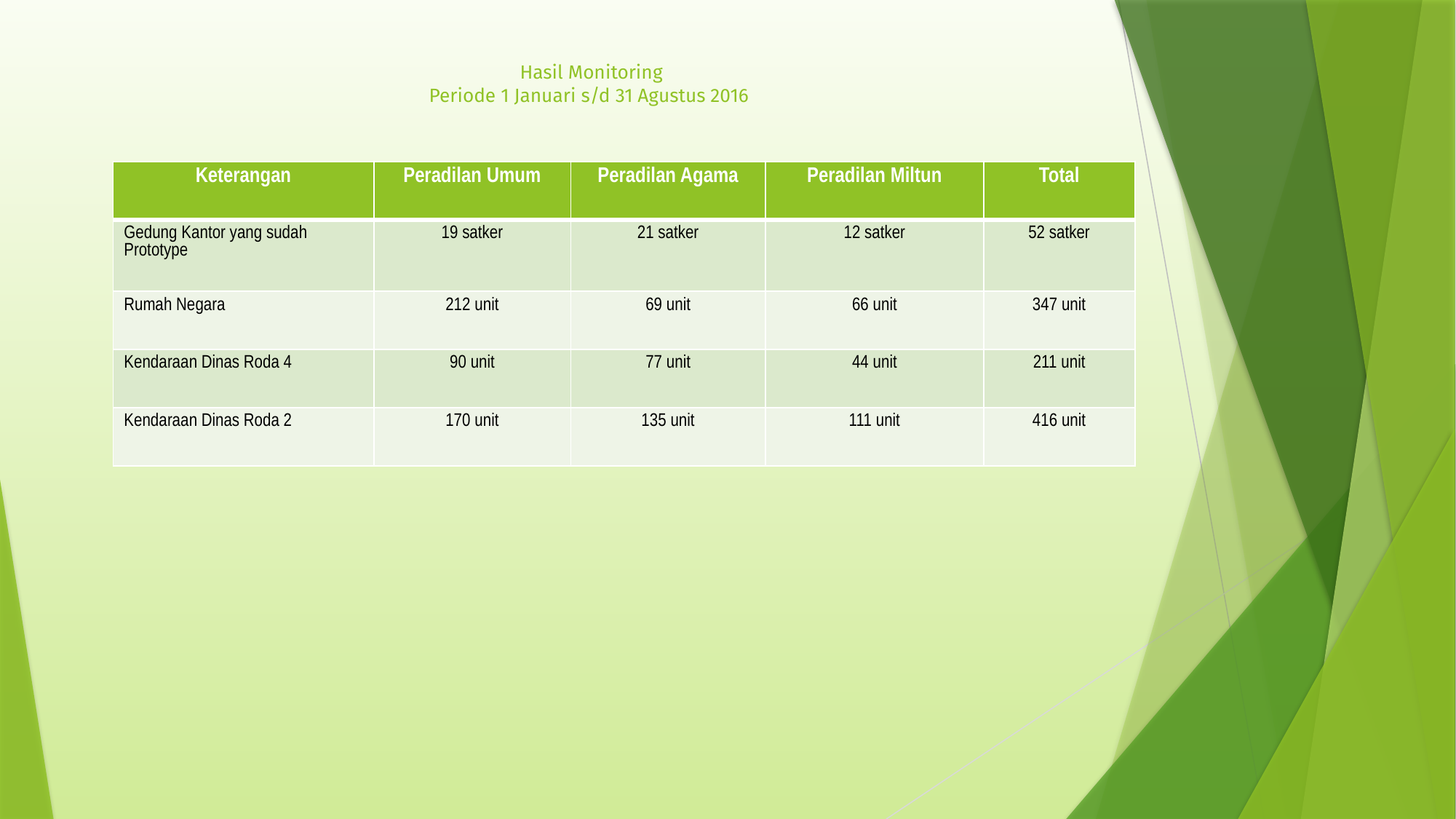

# Hasil Monitoring Periode 1 Januari s/d 31 Agustus 2016
| Keterangan | Peradilan Umum | Peradilan Agama | Peradilan Miltun | Total |
| --- | --- | --- | --- | --- |
| Gedung Kantor yang sudah Prototype | 19 satker | 21 satker | 12 satker | 52 satker |
| Rumah Negara | 212 unit | 69 unit | 66 unit | 347 unit |
| Kendaraan Dinas Roda 4 | 90 unit | 77 unit | 44 unit | 211 unit |
| Kendaraan Dinas Roda 2 | 170 unit | 135 unit | 111 unit | 416 unit |